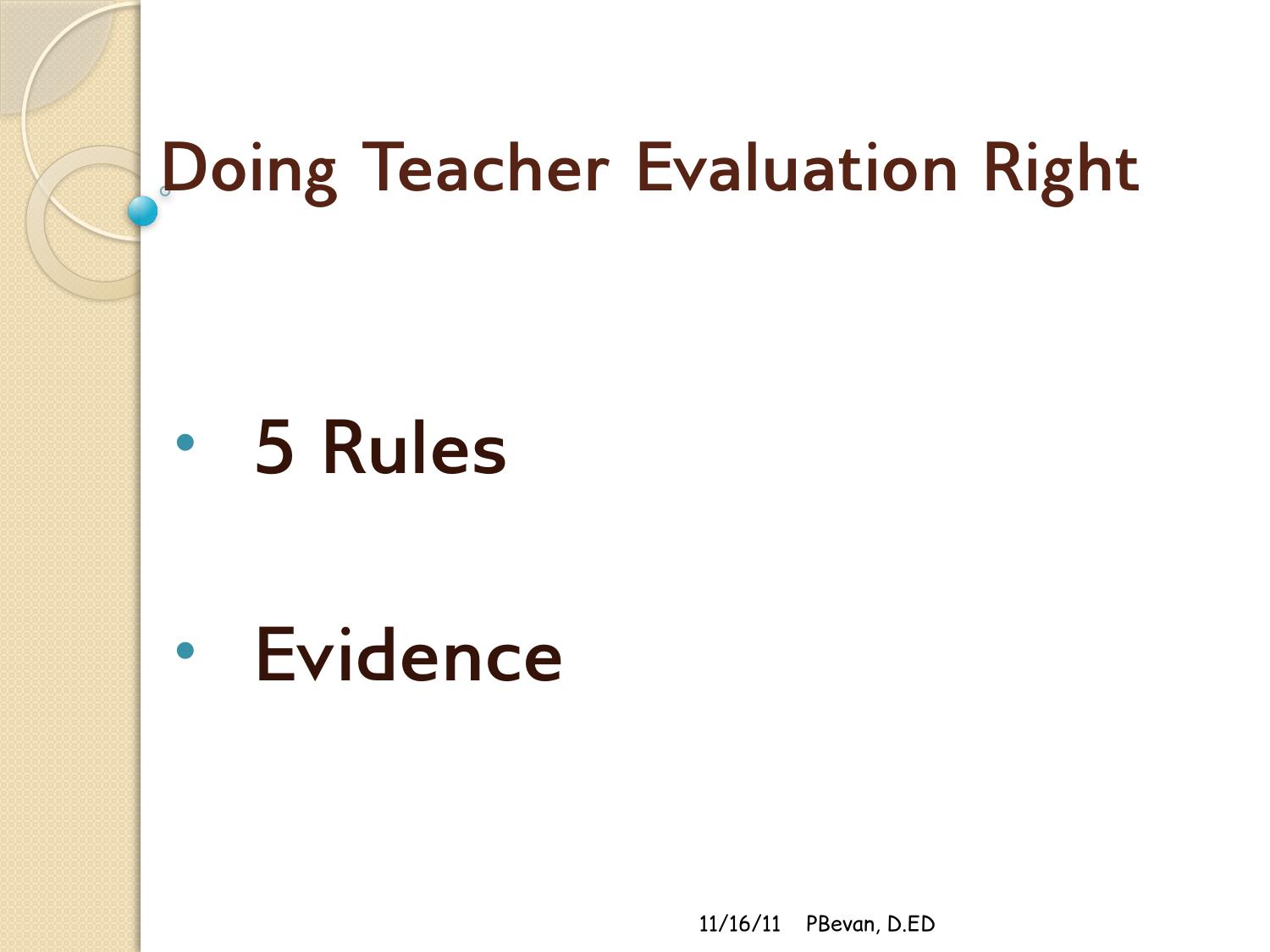

# Doing Teacher Evaluation Right

5 Rules

Evidence

11/16/11
PBevan, D.ED